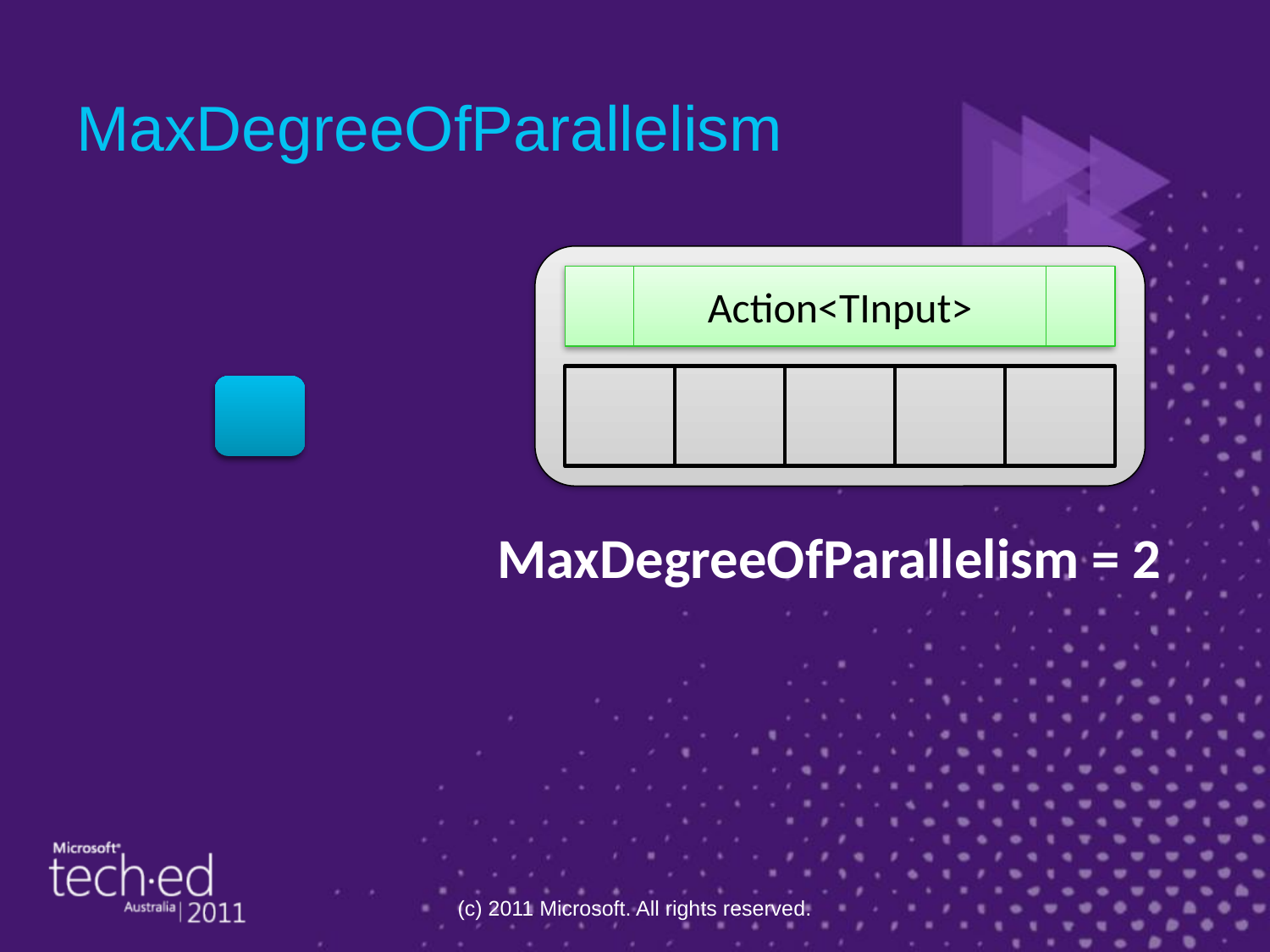

# MaxDegreeOfParallelism

Action<TInput>

MaxDegreeOfParallelism = 2
(c) 2011 Microsoft. All rights reserved.